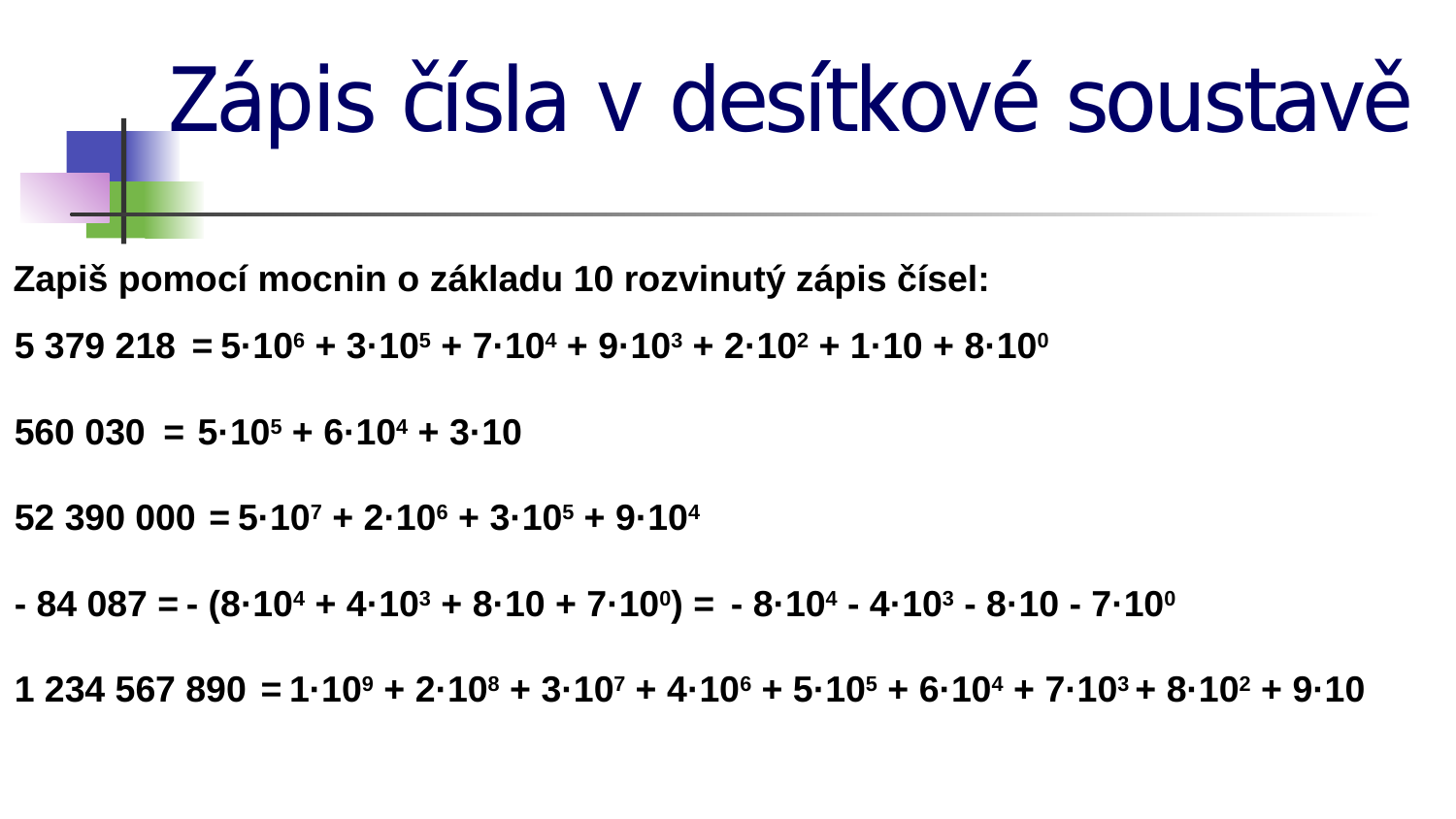

# Zápis čísla v desítkové soustavě
Zapiš pomocí mocnin o základu 10 rozvinutý zápis čísel:
5 379 218
=
5·106 + 3·105 + 7·104 + 9·103 + 2·102 + 1·10 + 8·100
560 030
=
5·105 + 6·104 + 3·10
52 390 000
=
5·107 + 2·106 + 3·105 + 9·104
- 84 087
=
- (8·104 + 4·103 + 8·10 + 7·100) =
- 8·104 - 4·103 - 8·10 - 7·100
1 234 567 890
=
1·109 + 2·108 + 3·107 + 4·106 + 5·105 + 6·104 + 7·103 + 8·102 + 9·10